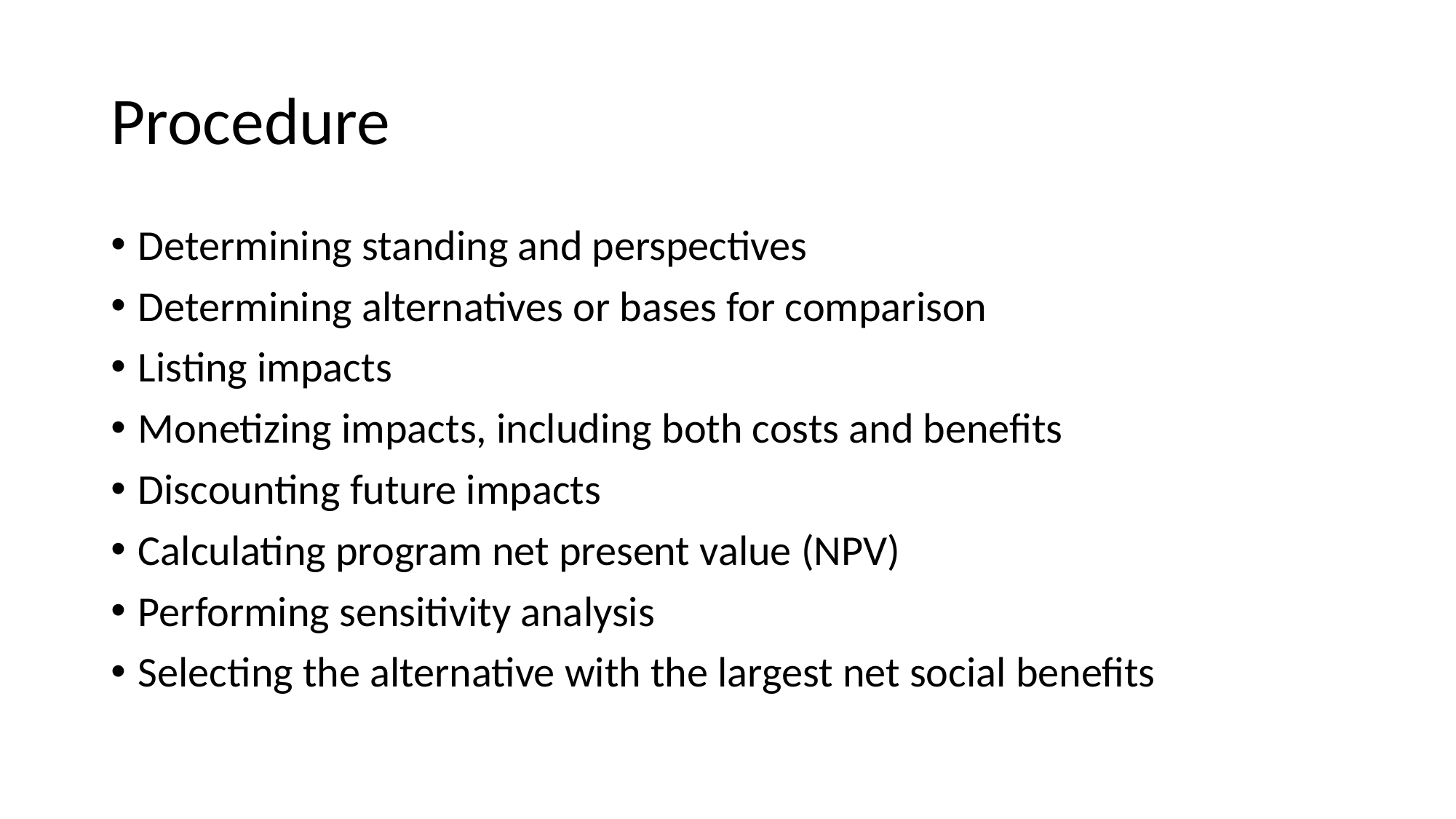

# Procedure
Determining standing and perspectives
Determining alternatives or bases for comparison
Listing impacts
Monetizing impacts, including both costs and benefits
Discounting future impacts
Calculating program net present value (NPV)
Performing sensitivity analysis
Selecting the alternative with the largest net social benefits